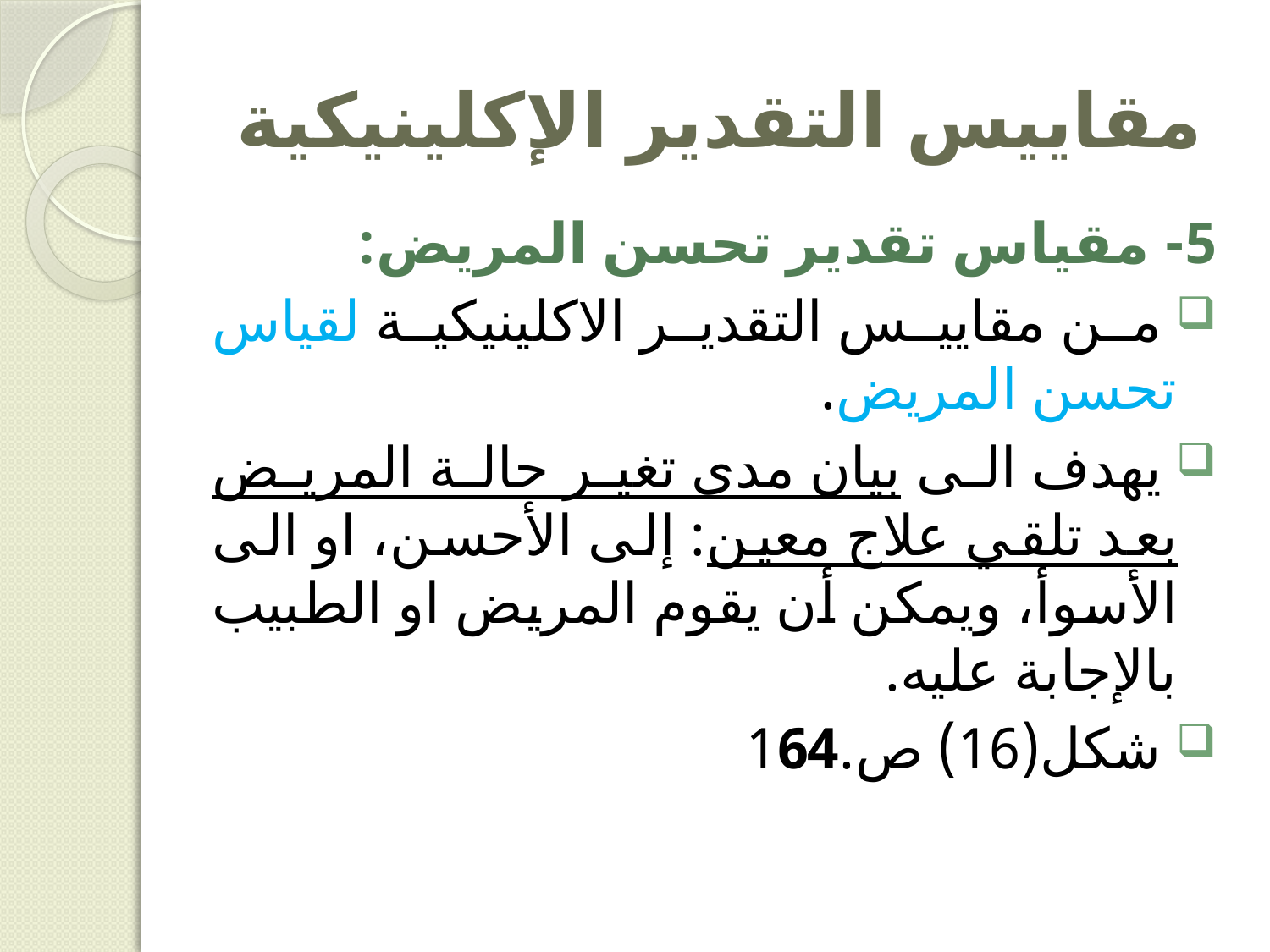

# مقاييس التقدير الإكلينيكية
5- مقياس تقدير تحسن المريض:
 من مقاييس التقدير الاكلينيكية لقياس تحسن المريض.
 يهدف الى بيان مدى تغير حالة المريض بعد تلقي علاج معين: إلى الأحسن، او الى الأسوأ، ويمكن أن يقوم المريض او الطبيب بالإجابة عليه.
 شكل(16) ص.164